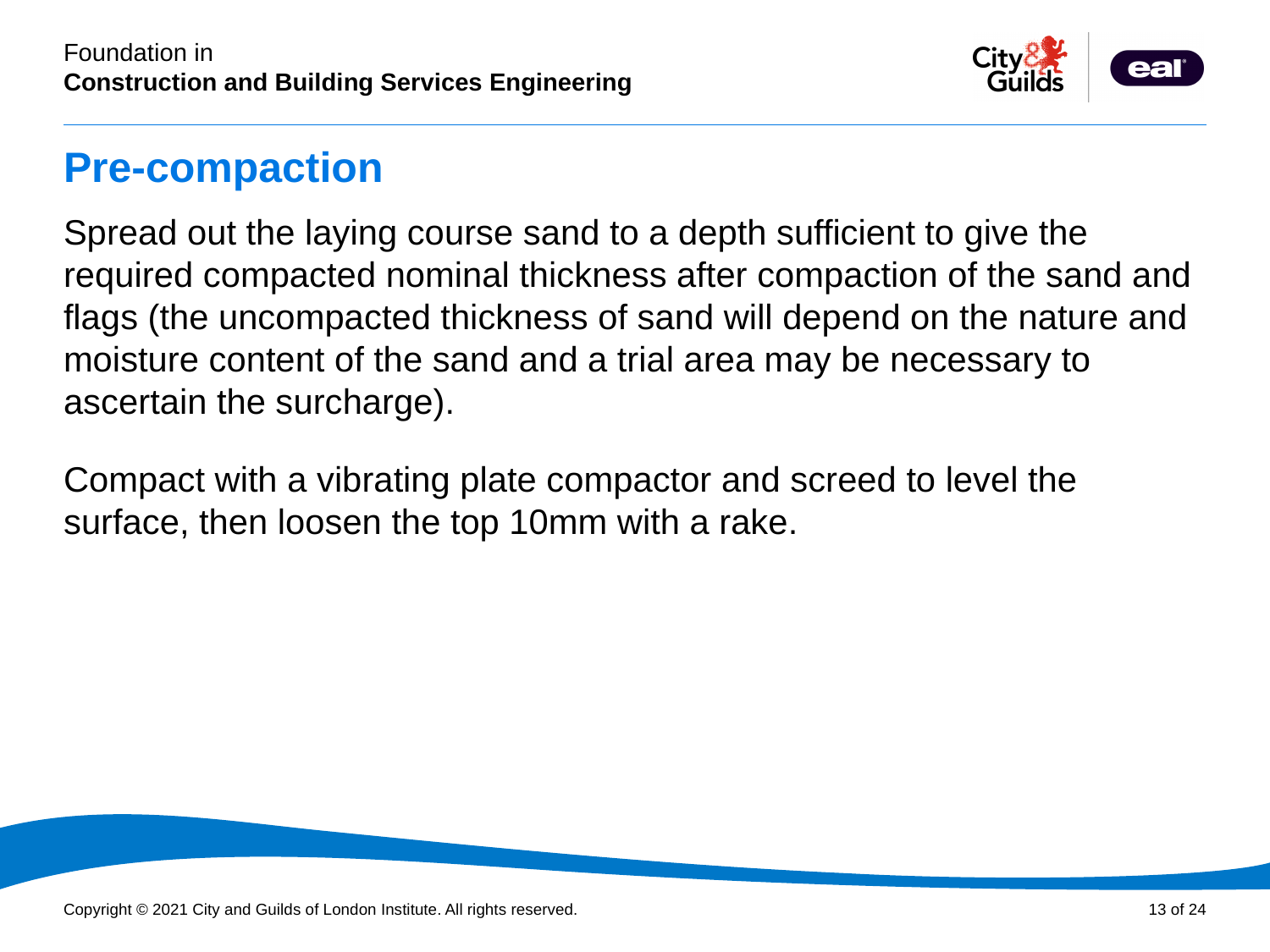

# Pre-compaction
Spread out the laying course sand to a depth sufficient to give the required compacted nominal thickness after compaction of the sand and flags (the uncompacted thickness of sand will depend on the nature and moisture content of the sand and a trial area may be necessary to ascertain the surcharge).
Compact with a vibrating plate compactor and screed to level the surface, then loosen the top 10mm with a rake.